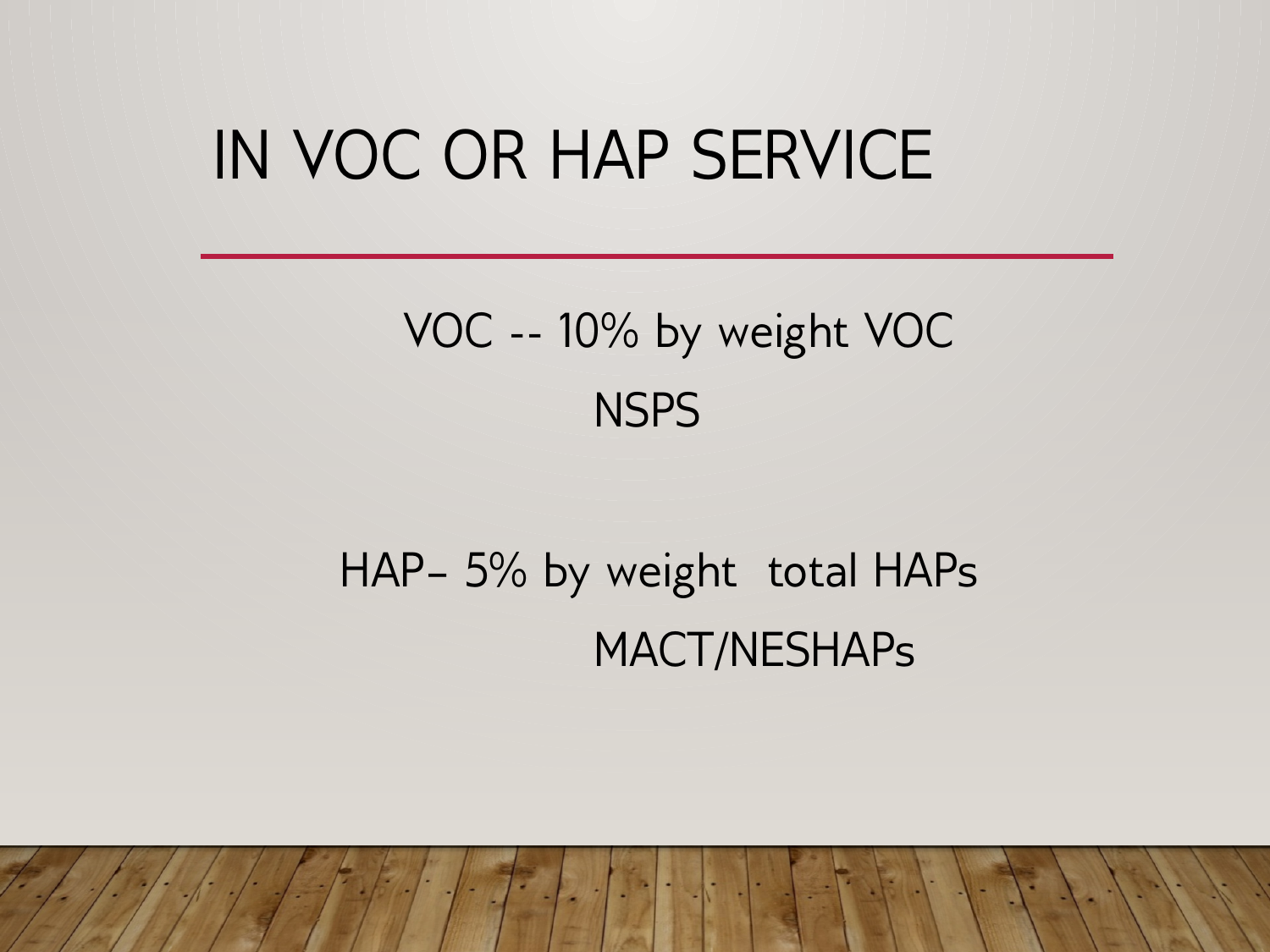

# In VOC or HAP service
	VOC -- 10% by weight VOC
		NSPS

HAP– 5% by weight  total HAPs
		MACT/NESHAPs